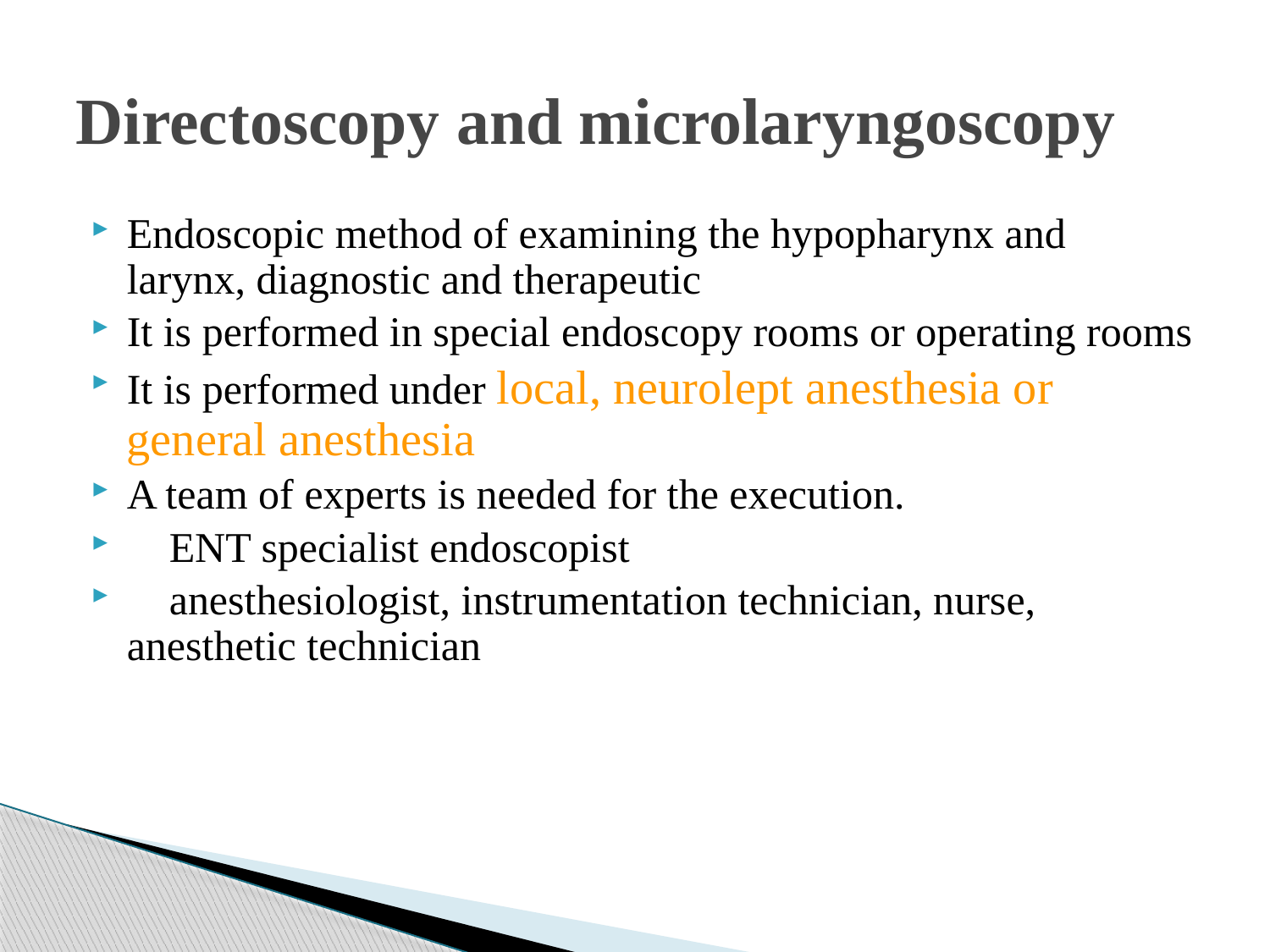

# Directoscopy and microlaryngoscopy
Endoscopic method of examining the hypopharynx and larynx, diagnostic and therapeutic
It is performed in special endoscopy rooms or operating rooms
It is performed under local, neurolept anesthesia or general anesthesia
A team of experts is needed for the execution.
    ENT specialist endoscopist
    anesthesiologist, instrumentation technician, nurse, anesthetic technician